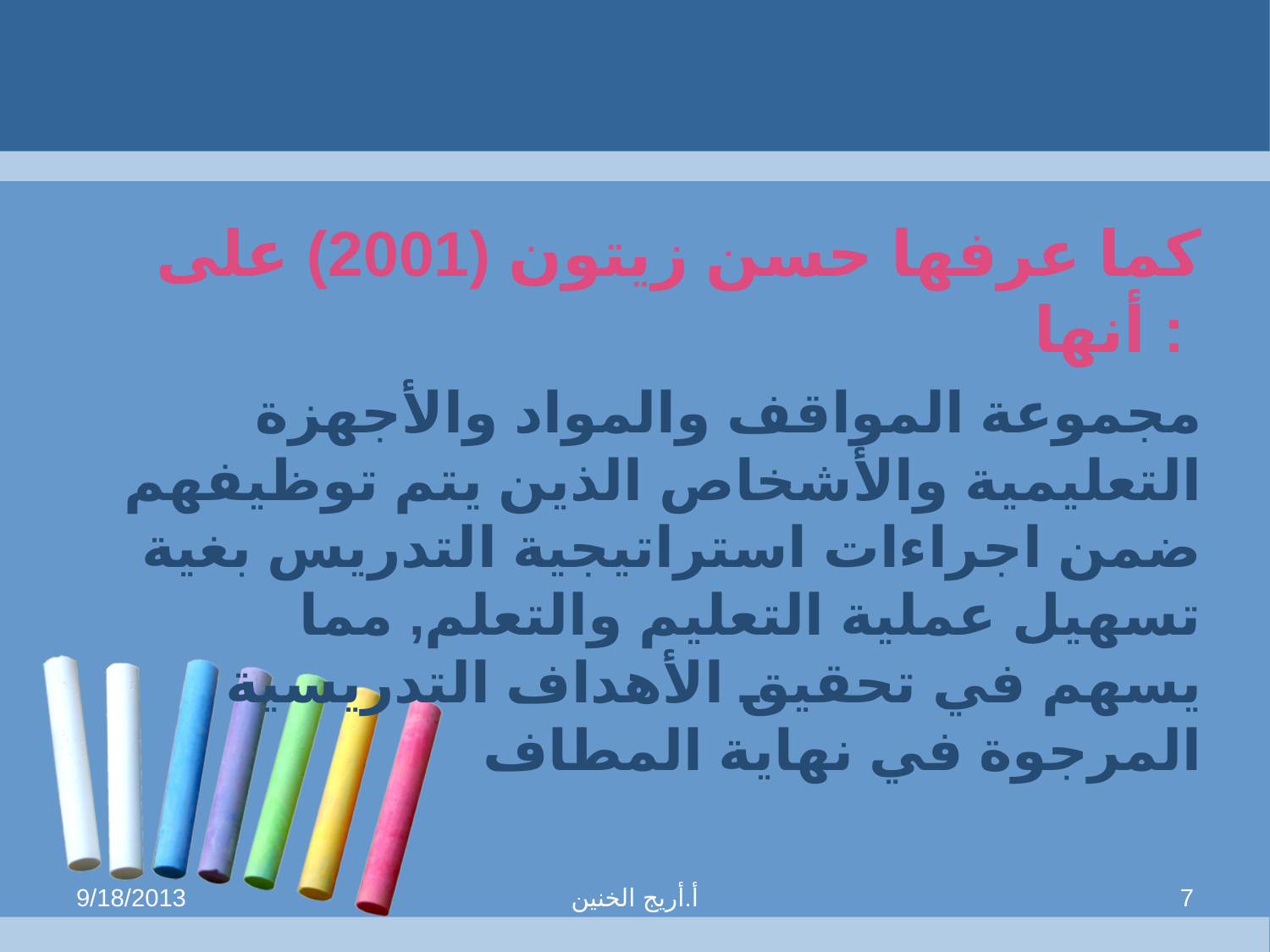

#
كما عرفها حسن زيتون (2001) على أنها :
مجموعة المواقف والمواد والأجهزة التعليمية والأشخاص الذين يتم توظيفهم ضمن اجراءات استراتيجية التدريس بغية تسهيل عملية التعليم والتعلم, مما يسهم في تحقيق الأهداف التدريسية المرجوة في نهاية المطاف
9/18/2013
أ.أريج الخنين
7